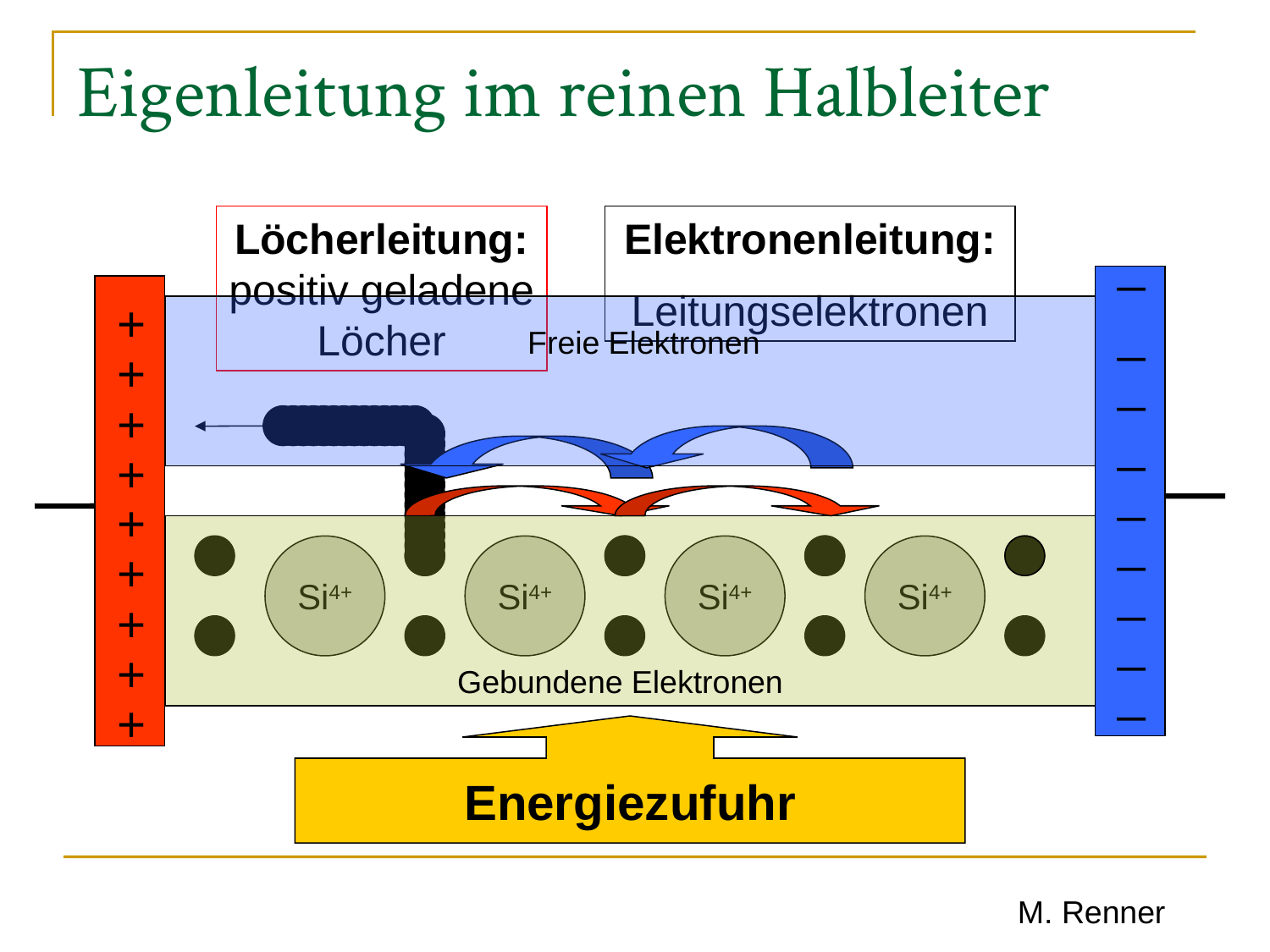

# Eigenleitung im reinen Halbleiter
Löcherleitung:
positiv geladene
Löcher
Elektronenleitung:
Leitungselektronen
_

+
_

Freie Elektronen
+
_
+

_

+

_

+

_

+

Si4+

Si4+

Si4+

Si4+

_
+
_

+
Gebundene Elektronen
_
+
Energiezufuhr
M. Renner